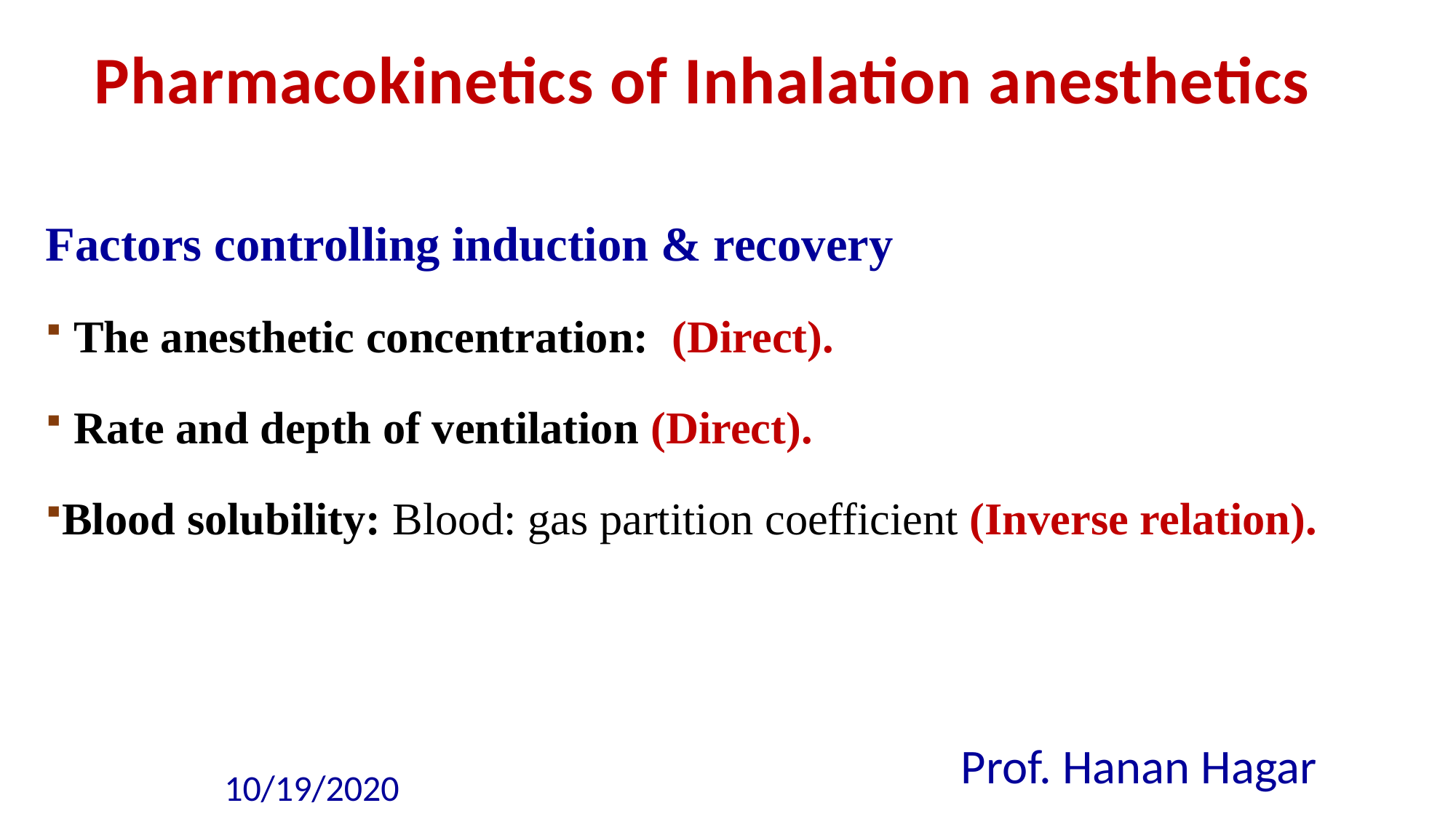

Pharmacokinetics of Inhalation anesthetics
Factors controlling induction & recovery
 The anesthetic concentration:  (Direct).
 Rate and depth of ventilation (Direct).
Blood solubility: Blood: gas partition coefficient (Inverse relation).
Prof. Hanan Hagar
10/19/2020